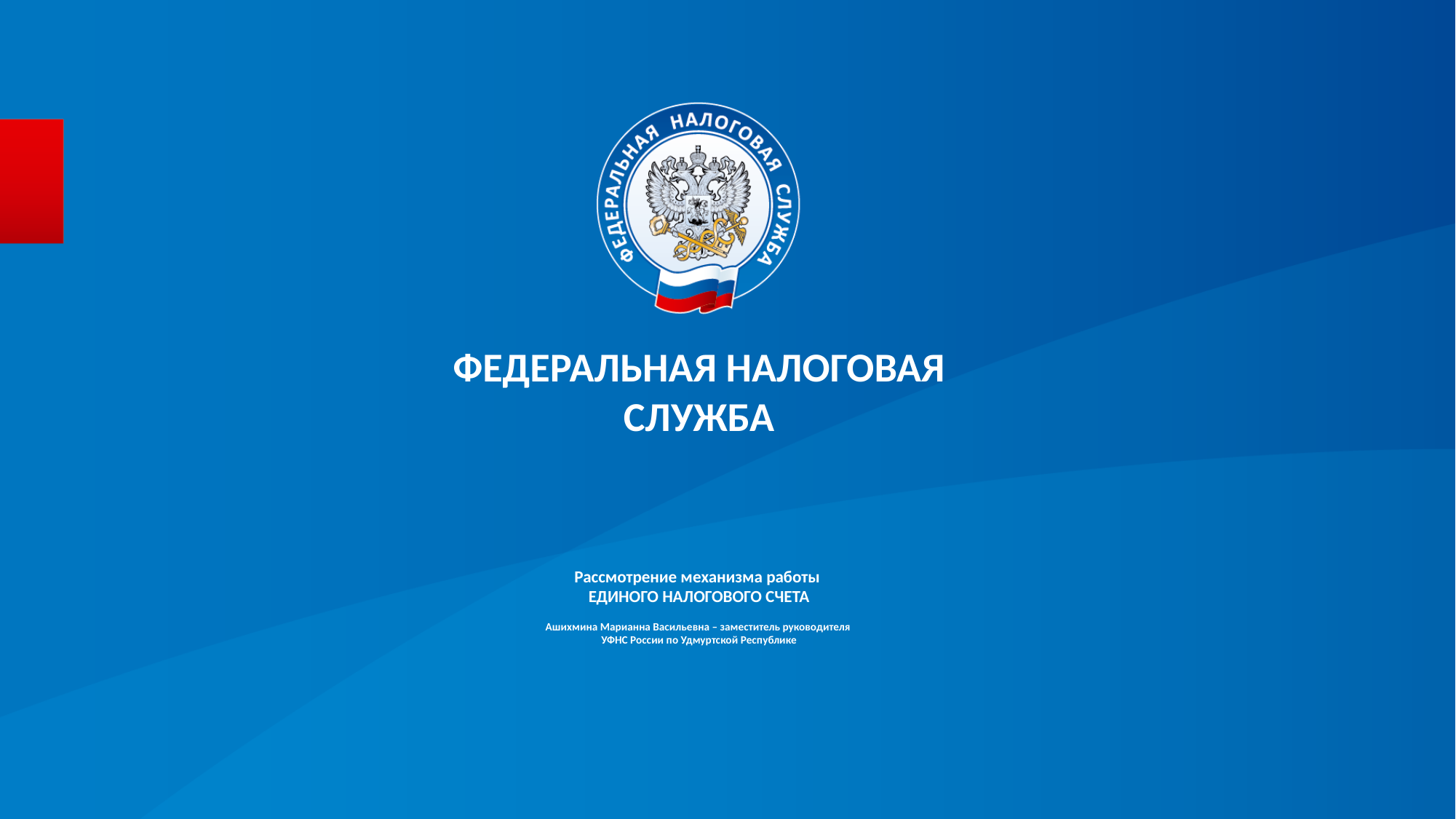

ФЕДЕРАЛЬНАЯ НАЛОГОВАЯ СЛУЖБА
Рассмотрение механизма работы
ЕДИНОГО НАЛОГОВОГО СЧЕТА
Ашихмина Марианна Васильевна – заместитель руководителя
УФНС России по Удмуртской Республике